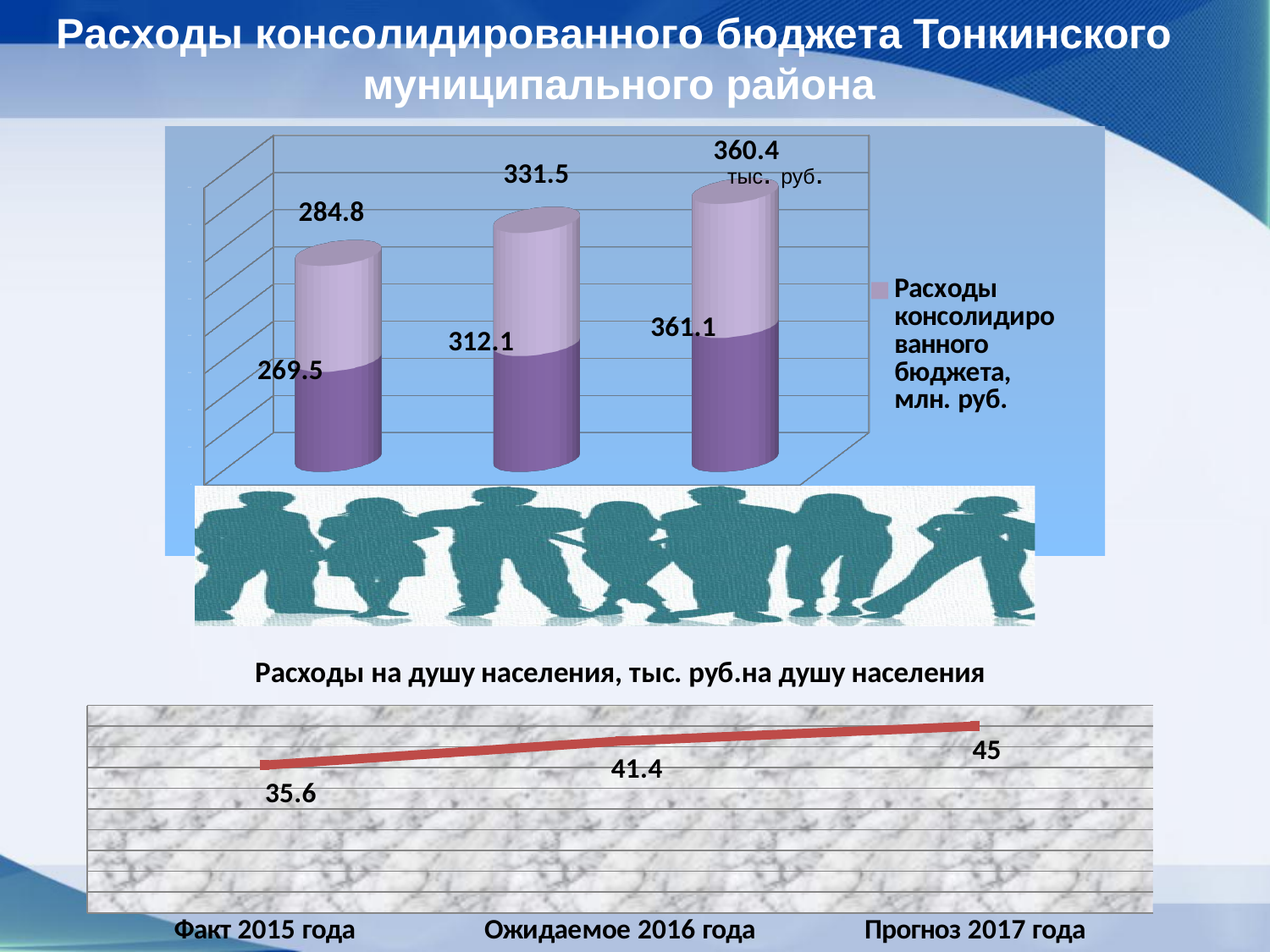

Расходы консолидированного бюджета Тонкинского  муниципального района

[unsupported chart]

тыс. руб.

### Chart:

| Category | Расходы на душу населения, тыс. руб.на душу населения |
|---|---|
| Факт 2015 года | 35.6 |
| Ожидаемое 2016 года | 41.4 |
| Прогноз 2017 года | 45.0 |